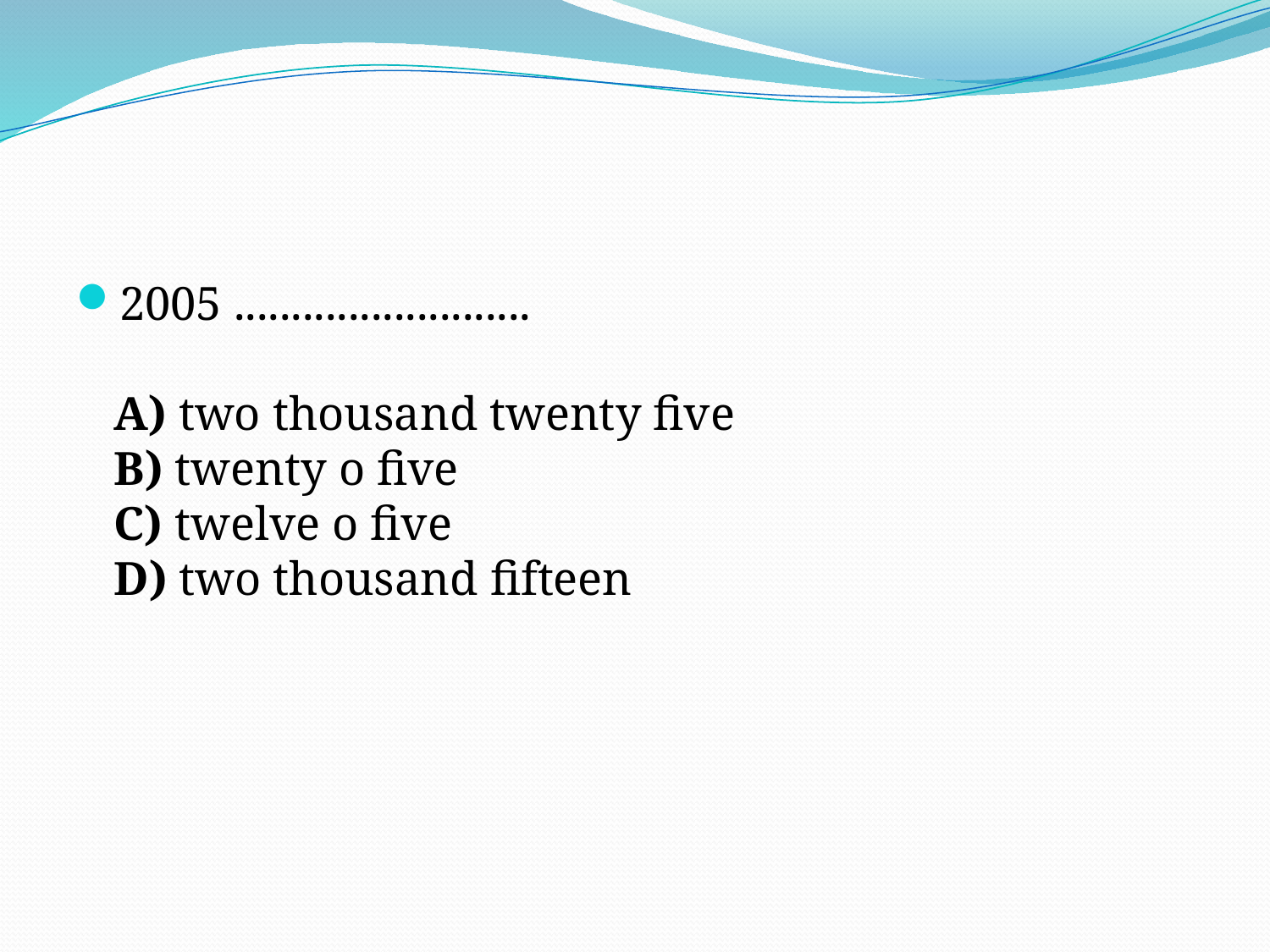

#
2005 .......................... 
A) two thousand twenty five 
B) twenty o five 
C) twelve o five 
D) two thousand fifteen